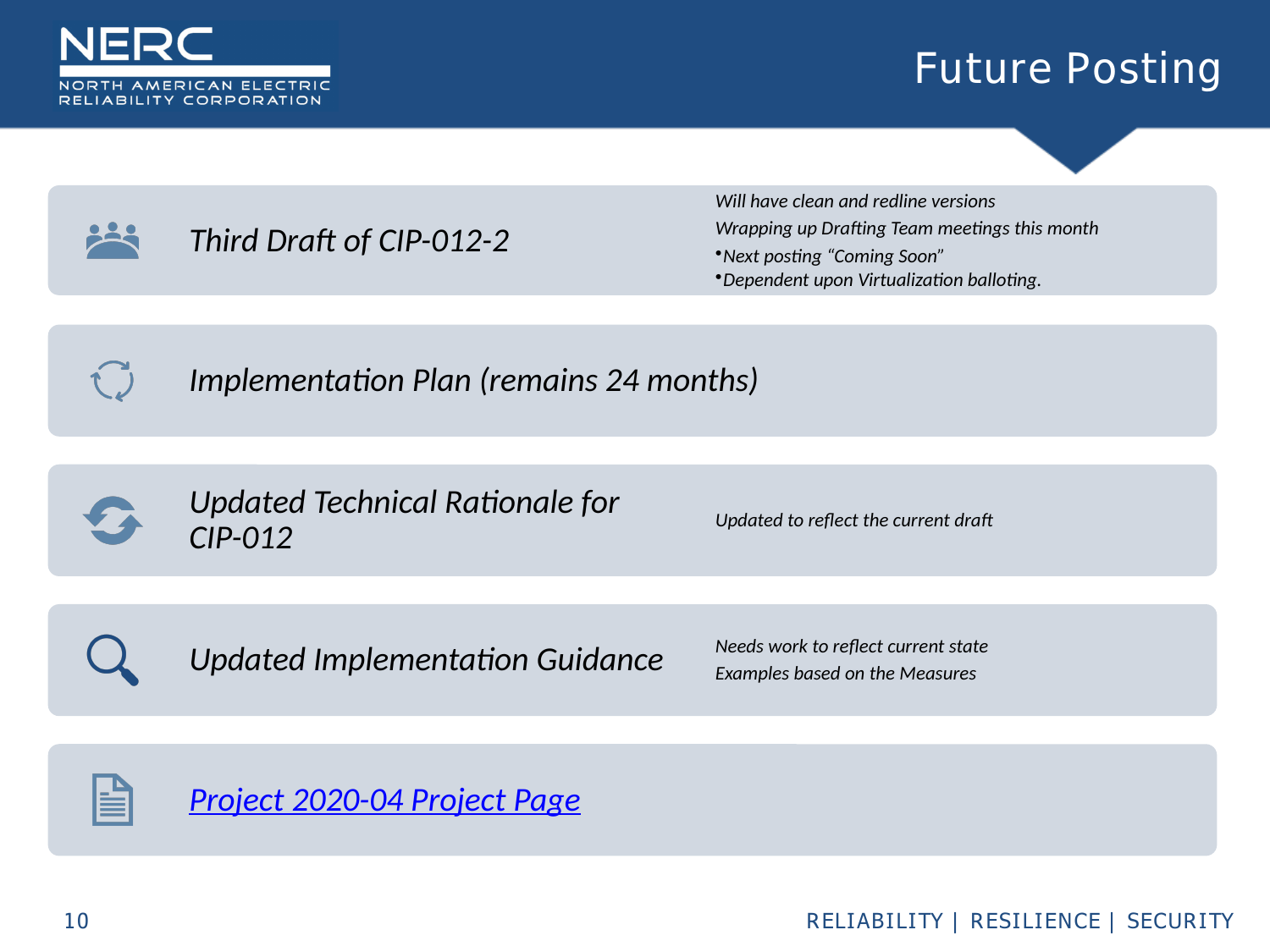

# Future Posting
Third Draft of CIP-012-2
Will have clean and redline versions
Wrapping up Drafting Team meetings this month
Next posting “Coming Soon”
Dependent upon Virtualization balloting.
Implementation Plan (remains 24 months)
Updated Technical Rationale for   CIP-012
Updated to reflect the current draft
Updated Implementation Guidance
Needs work to reflect current state
Examples based on the Measures
Project 2020-04 Project Page